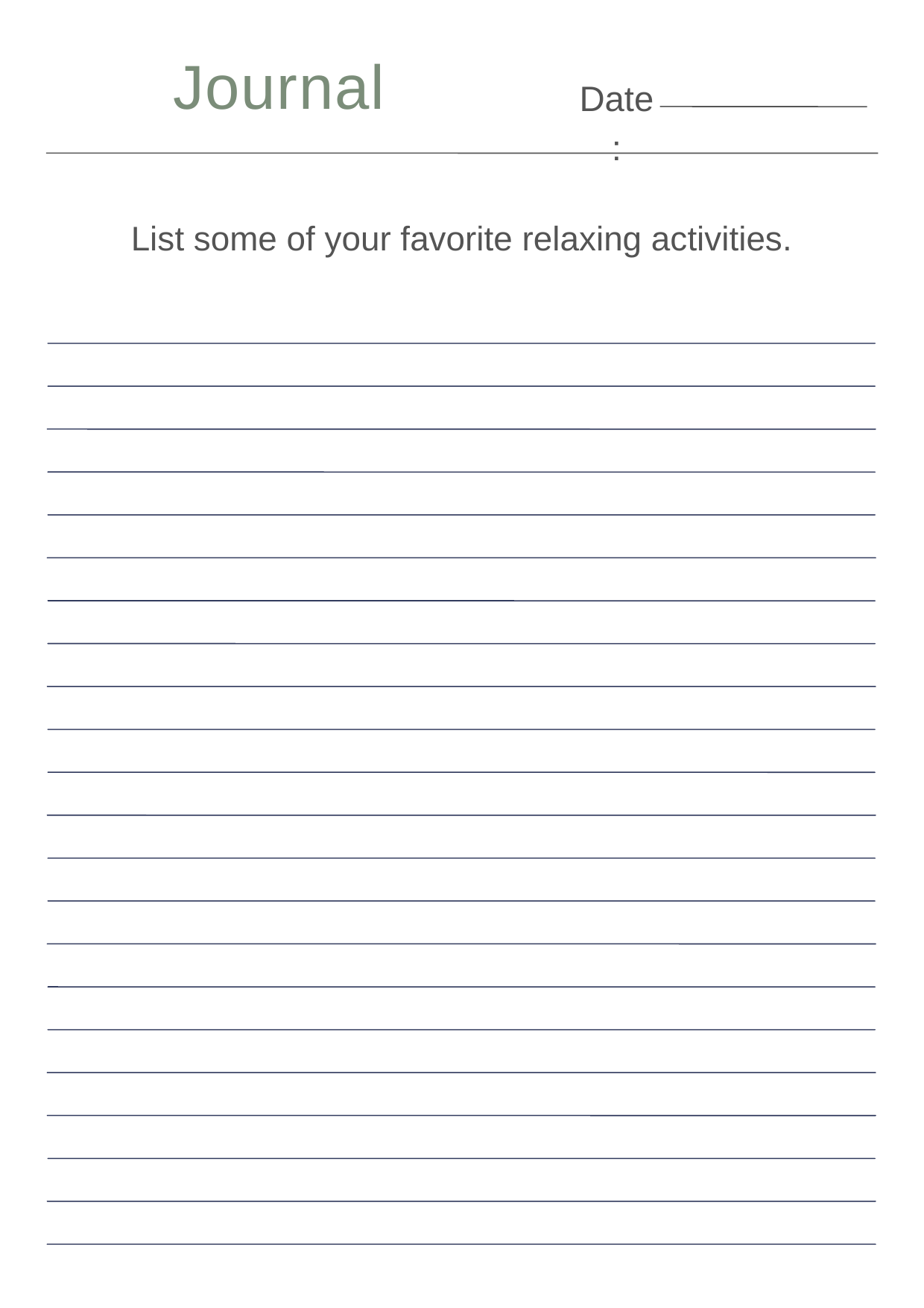

Journal
Date:

List some of your favorite relaxing activities.